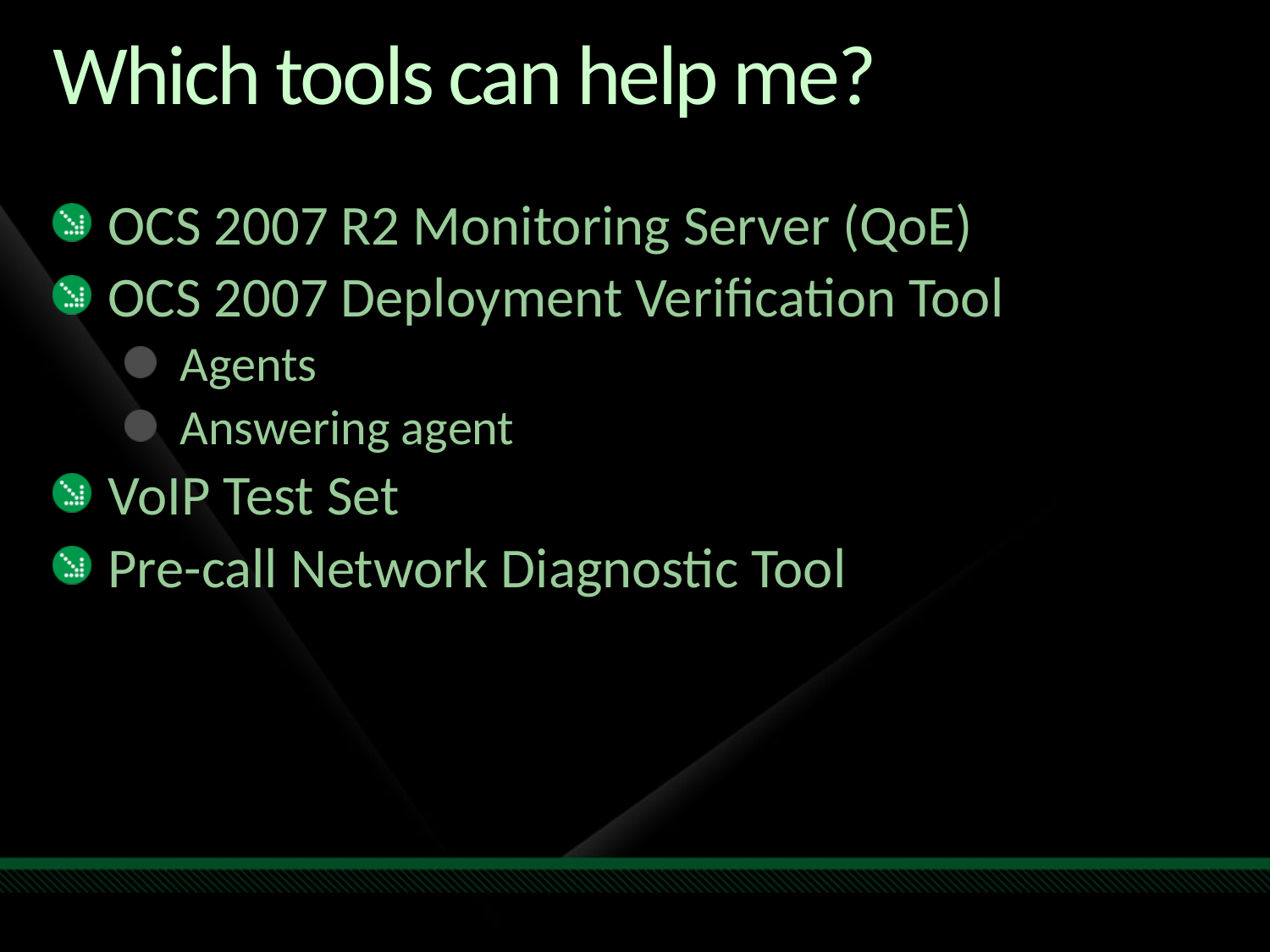

# Which tools can help me?
OCS 2007 R2 Monitoring Server (QoE)
OCS 2007 Deployment Verification Tool
Agents
Answering agent
VoIP Test Set
Pre-call Network Diagnostic Tool